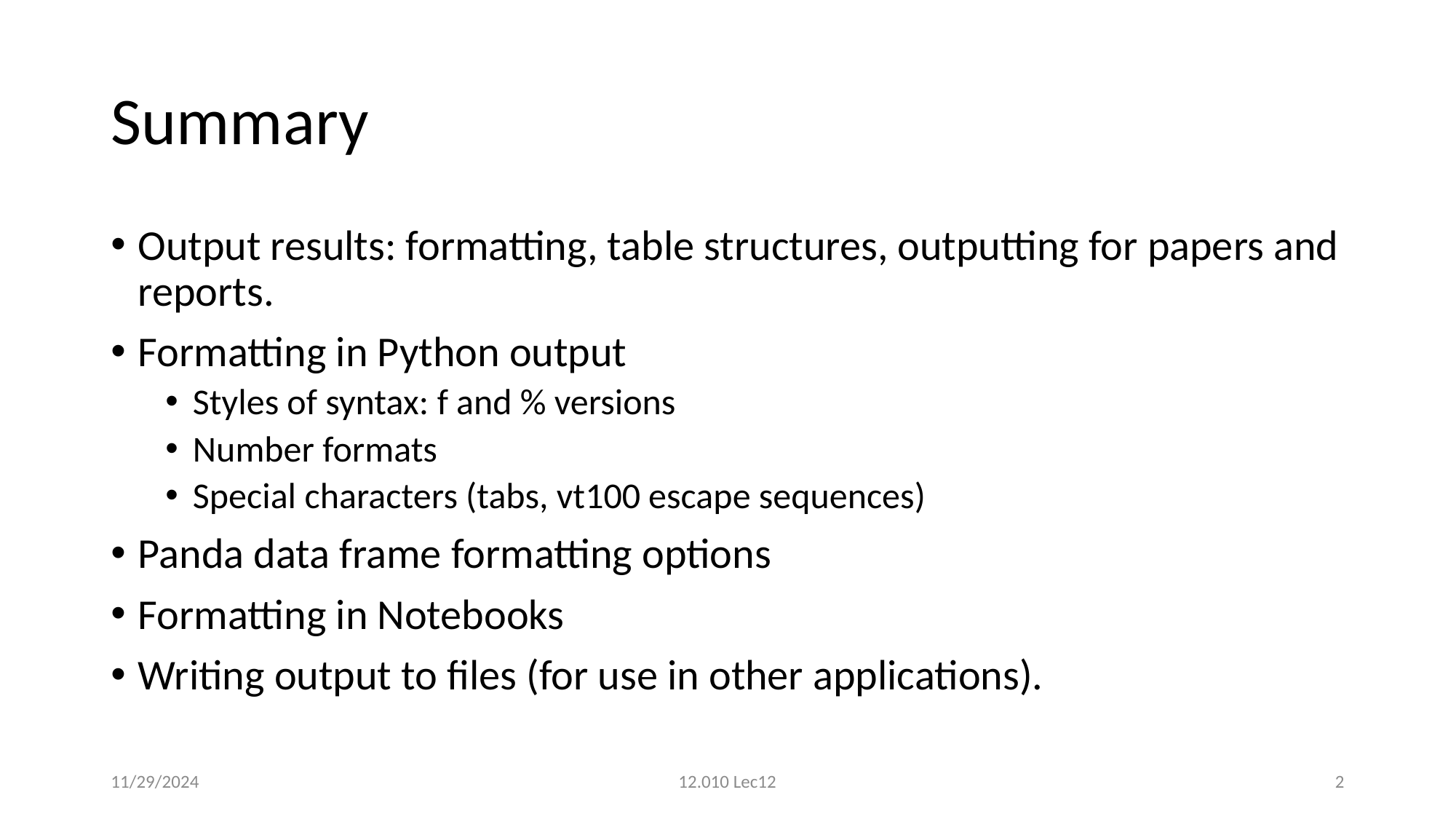

# Summary
Output results: formatting, table structures, outputting for papers and reports.
Formatting in Python output
Styles of syntax: f and % versions
Number formats
Special characters (tabs, vt100 escape sequences)
Panda data frame formatting options
Formatting in Notebooks
Writing output to files (for use in other applications).

11/29/2024
12.010 Lec12
2